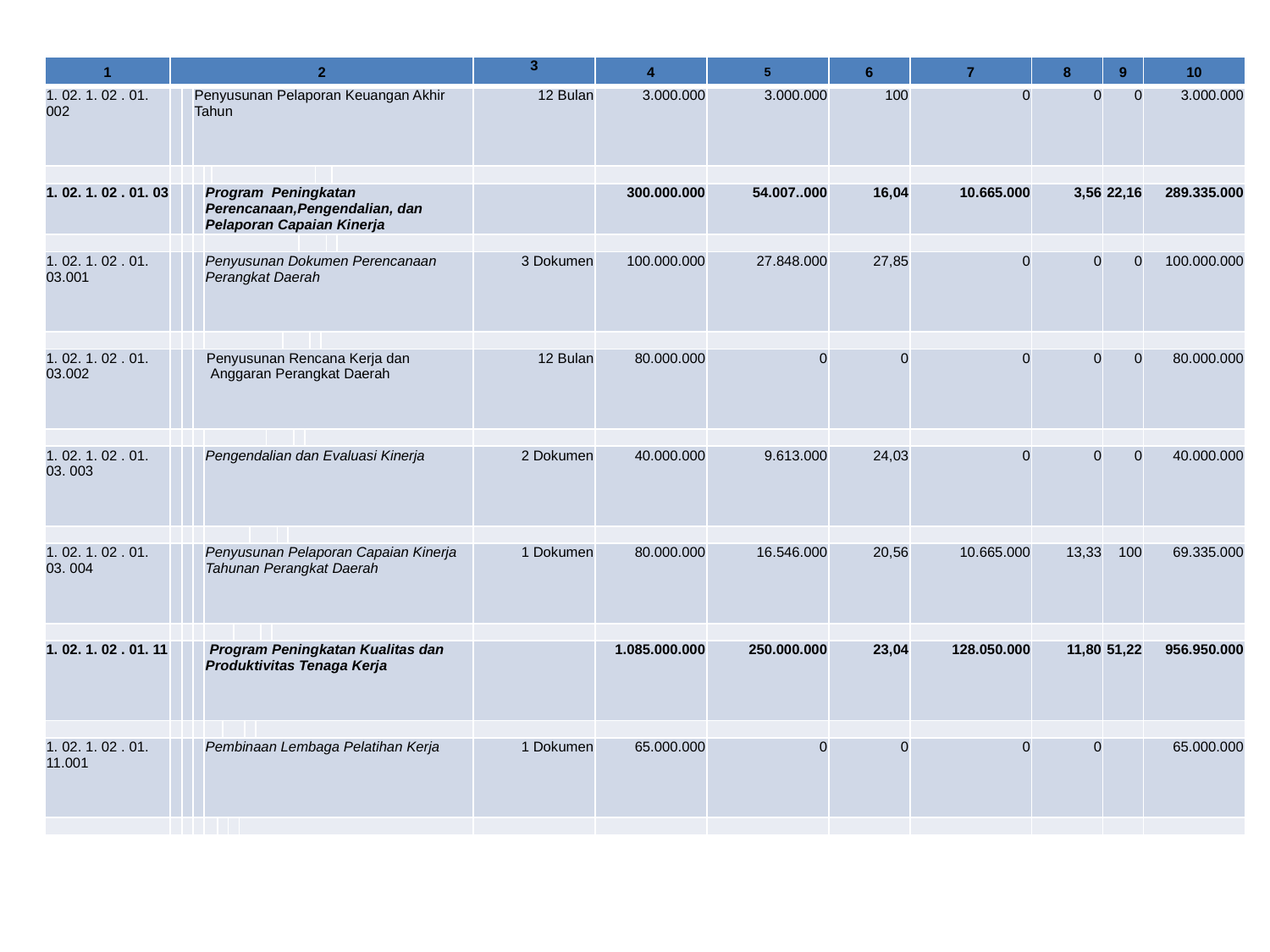

#
| 1 | 2 |  |  |  |  |  |  |  |  |  |  |  |  |  |  |  |  |  |  |  |  |  |  |  |  |  |  |  | 3 | 4 | 5 | 6 | 7 | 8 | 9 | 10 |
| --- | --- | --- | --- | --- | --- | --- | --- | --- | --- | --- | --- | --- | --- | --- | --- | --- | --- | --- | --- | --- | --- | --- | --- | --- | --- | --- | --- | --- | --- | --- | --- | --- | --- | --- | --- | --- |
| 1. 02. 1. 02 . 01. 002 |  |  | Penyusunan Pelaporan Keuangan Akhir Tahun |  |  |  |  |  |  |  |  |  |  |  |  |  |  |  |  |  |  |  |  |  |  |  |  |  | 12 Bulan | 3.000.000 | 3.000.000 | 100 | 0 | 0 | 0 | 3.000.000 |
|  |  |  |  |  |  |  |  |  |  |  |  |  |  |  |  |  |  |  |  |  |  |  |  |  |  |  |  |  |  |  |  |  |  |  |  |  |
| 1. 02. 1. 02 . 01. 03 |  |  |  | Program Peningkatan Perencanaan,Pengendalian, dan Pelaporan Capaian Kinerja |  |  |  |  |  |  |  |  |  |  |  |  |  |  |  |  |  |  |  |  |  |  |  |  |  | 300.000.000 | 54.007..000 | 16,04 | 10.665.000 | 3,56 | 22,16 | 289.335.000 |
|  |  |  |  |  |  |  |  |  |  |  |  |  |  |  |  |  |  |  |  |  |  |  |  |  |  |  |  |  |  |  |  |  |  |  |  |  |
| 1. 02. 1. 02 . 01. 03.001 |  |  |  | Penyusunan Dokumen Perencanaan Perangkat Daerah |  |  |  |  |  |  |  |  |  |  |  |  |  |  |  |  |  |  |  |  |  |  |  |  | 3 Dokumen | 100.000.000 | 27.848.000 | 27,85 | 0 | 0 | 0 | 100.000.000 |
|  |  |  |  |  |  |  |  |  |  |  |  |  |  |  |  |  |  |  |  |  |  |  |  |  |  |  |  |  |  |  |  |  |  |  |  |  |
| 1. 02. 1. 02 . 01. 03.002 |  |  | Penyusunan Rencana Kerja dan Anggaran Perangkat Daerah |  |  |  |  |  |  |  |  |  |  |  |  |  |  |  |  |  |  |  |  |  |  |  |  |  | 12 Bulan | 80.000.000 | 0 | 0 | 0 | 0 | 0 | 80.000.000 |
|  |  |  |  |  |  |  |  |  |  |  |  |  |  |  |  |  |  |  |  |  |  |  |  |  |  |  |  |  |  |  |  |  |  |  |  |  |
| 1. 02. 1. 02 . 01. 03. 003 |  |  |  | Pengendalian dan Evaluasi Kinerja |  |  |  |  |  |  |  |  |  |  |  |  |  |  |  |  |  |  |  |  |  |  |  |  | 2 Dokumen | 40.000.000 | 9.613.000 | 24,03 | 0 | 0 | 0 | 40.000.000 |
|  |  |  |  |  |  |  |  |  |  |  |  |  |  |  |  |  |  |  |  |  |  |  |  |  |  |  |  |  |  |  |  |  |  |  |  |  |
| 1. 02. 1. 02 . 01. 03. 004 |  |  |  | Penyusunan Pelaporan Capaian Kinerja Tahunan Perangkat Daerah |  |  |  |  |  |  |  |  |  |  |  |  |  |  |  |  |  |  |  |  |  |  |  |  | 1 Dokumen | 80.000.000 | 16.546.000 | 20,56 | 10.665.000 | 13,33 | 100 | 69.335.000 |
|  |  |  |  |  |  |  |  |  |  |  |  |  |  |  |  |  |  |  |  |  |  |  |  |  |  |  |  |  |  |  |  |  |  |  |  |  |
| 1. 02. 1. 02 . 01. 11 |  |  |  | Program Peningkatan Kualitas dan Produktivitas Tenaga Kerja |  |  |  |  |  |  |  |  |  |  |  |  |  |  |  |  |  |  |  |  |  |  |  |  |  | 1.085.000.000 | 250.000.000 | 23,04 | 128.050.000 | 11,80 | 51,22 | 956.950.000 |
|  |  |  |  |  |  |  |  |  |  |  |  |  |  |  |  |  |  |  |  |  |  |  |  |  |  |  |  |  |  |  |  |  |  |  |  |  |
| 1. 02. 1. 02 . 01. 11.001 |  |  |  | Pembinaan Lembaga Pelatihan Kerja |  |  |  |  |  |  |  |  |  |  |  |  |  |  |  |  |  |  |  |  |  |  |  |  | 1 Dokumen | 65.000.000 | 0 | 0 | 0 | 0 |  | 65.000.000 |
|  |  |  |  |  |  |  |  |  |  |  |  |  |  |  |  |  |  |  |  |  |  |  |  |  |  |  |  |  |  |  |  |  |  |  |  |  |